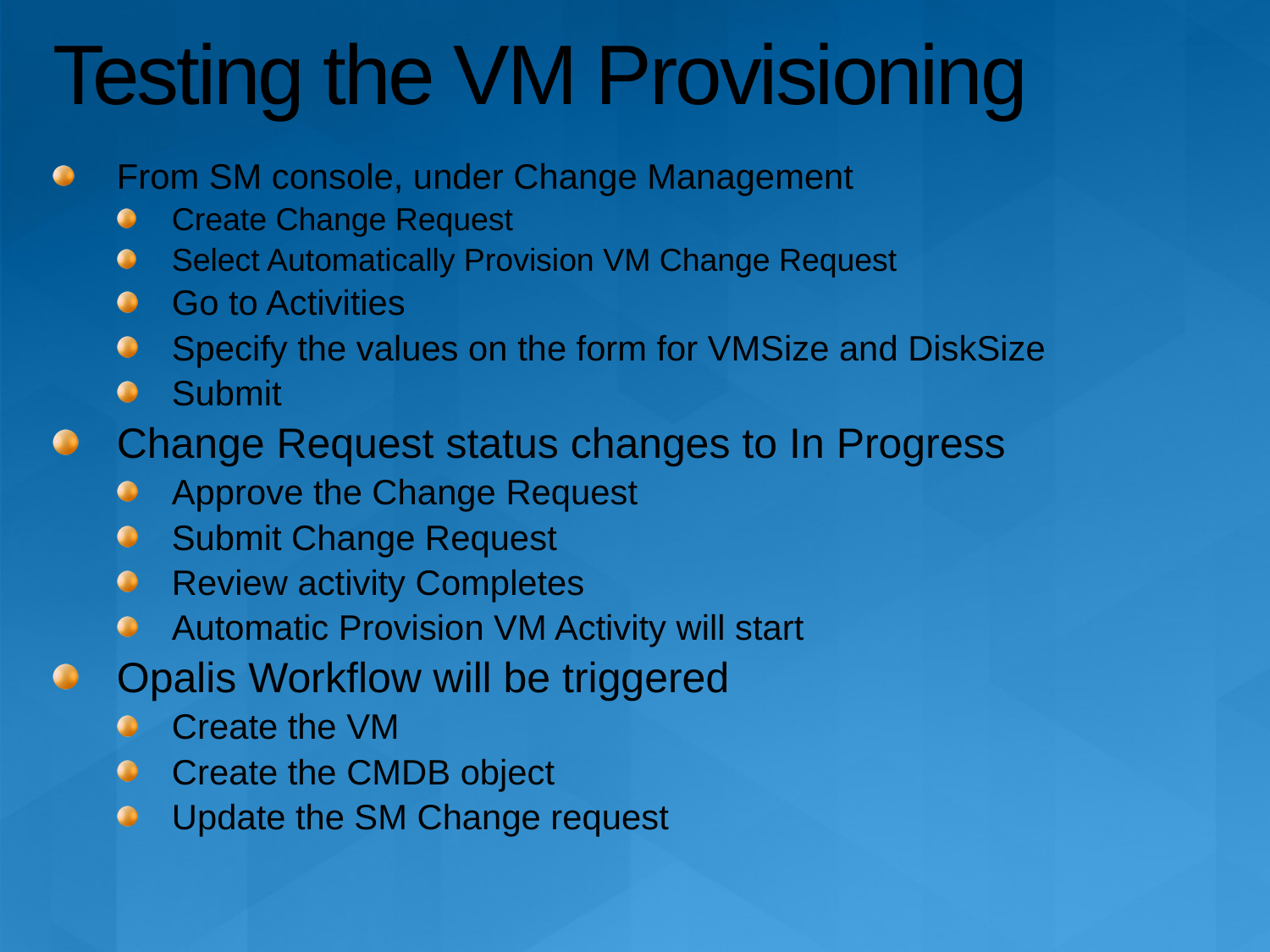

# Testing the VM Provisioning
From SM console, under Change Management
Create Change Request
Select Automatically Provision VM Change Request
Go to Activities
Specify the values on the form for VMSize and DiskSize
Submit
Change Request status changes to In Progress
Approve the Change Request
Submit Change Request
Review activity Completes
Automatic Provision VM Activity will start
Opalis Workflow will be triggered
Create the VM
Create the CMDB object
Update the SM Change request